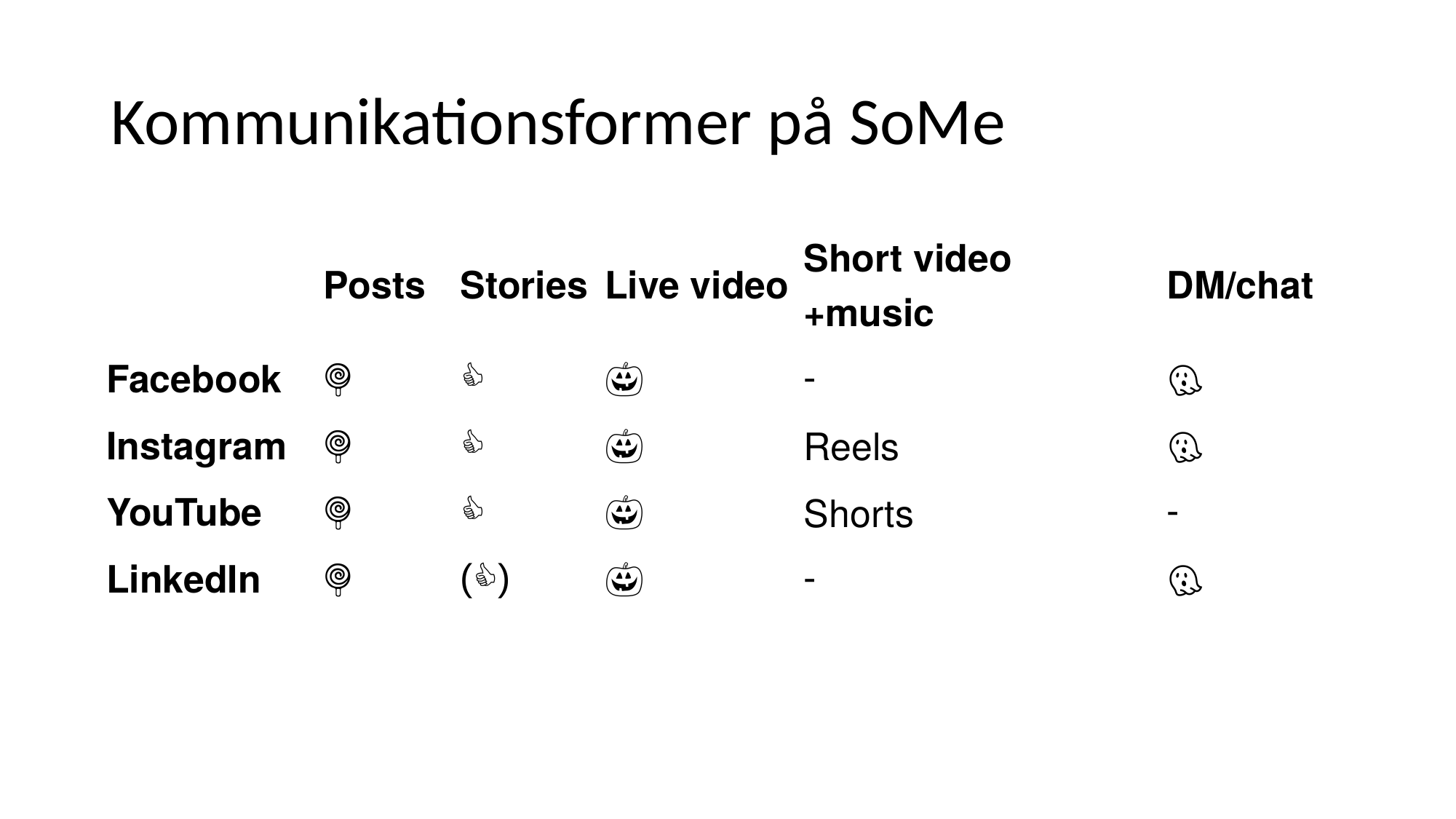

# Kommunikationsformer på SoMe
|  | Posts | Stories | Live video | Short video +music | DM/chat |
| --- | --- | --- | --- | --- | --- |
| Facebook | 🍭 | 👍 | 🎃 | - | 👻 |
| Instagram | 🍭 | 👍 | 🎃 | Reels | 👻 |
| YouTube | 🍭 | 👍 | 🎃 | Shorts | - |
| LinkedIn | 🍭 | (👍) | 🎃 | - | 👻 |
|  |  |  |  |  |  |
|  |  |  |  |  |  |
|  |  |  |  |  |  |
|  |  |  |  |  |  |